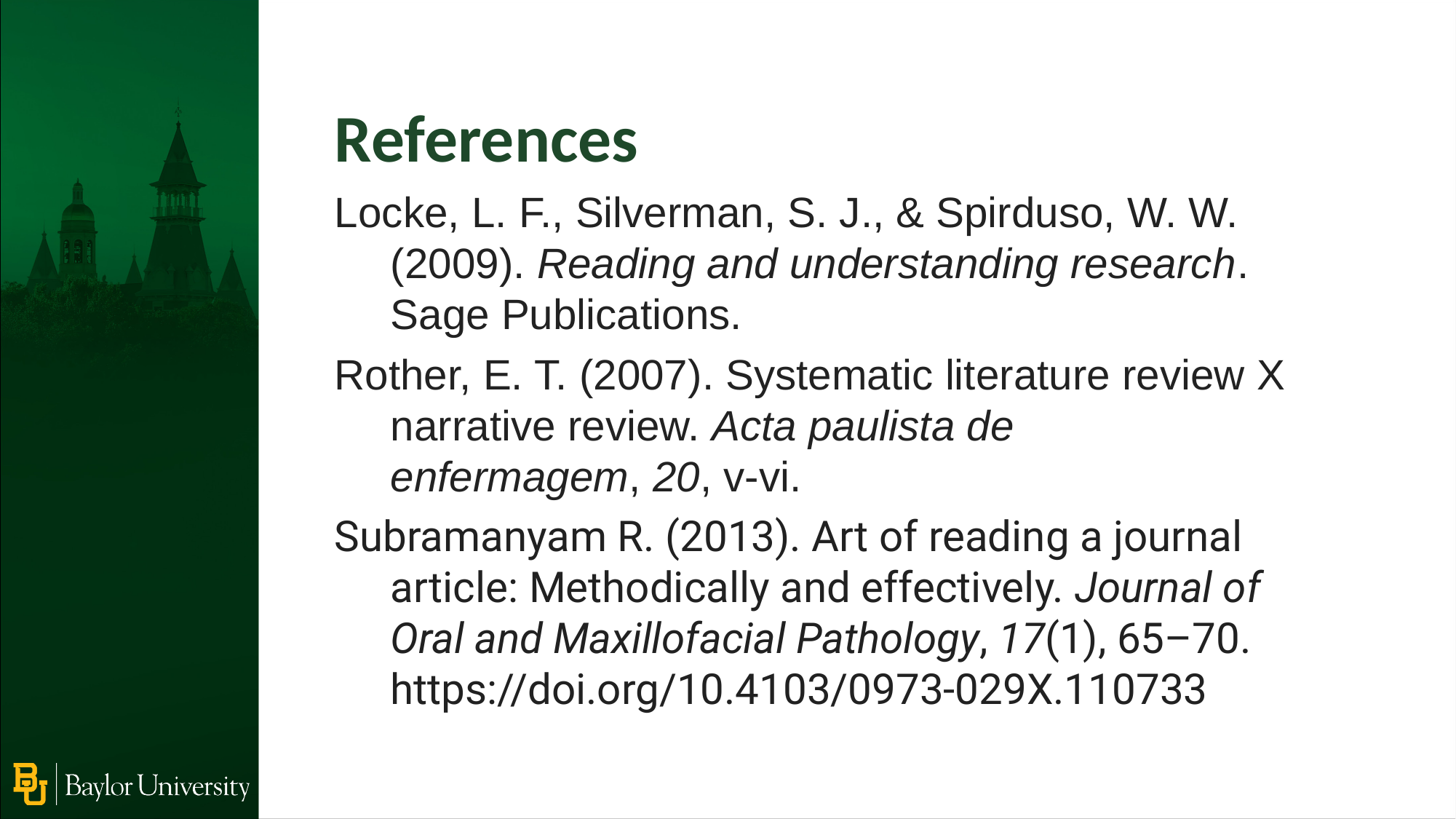

References
Locke, L. F., Silverman, S. J., & Spirduso, W. W. (2009). Reading and understanding research. Sage Publications.
Rother, E. T. (2007). Systematic literature review X narrative review. Acta paulista de enfermagem, 20, v-vi.
Subramanyam R. (2013). Art of reading a journal article: Methodically and effectively. Journal of Oral and Maxillofacial Pathology, 17(1), 65–70. https://doi.org/10.4103/0973-029X.110733